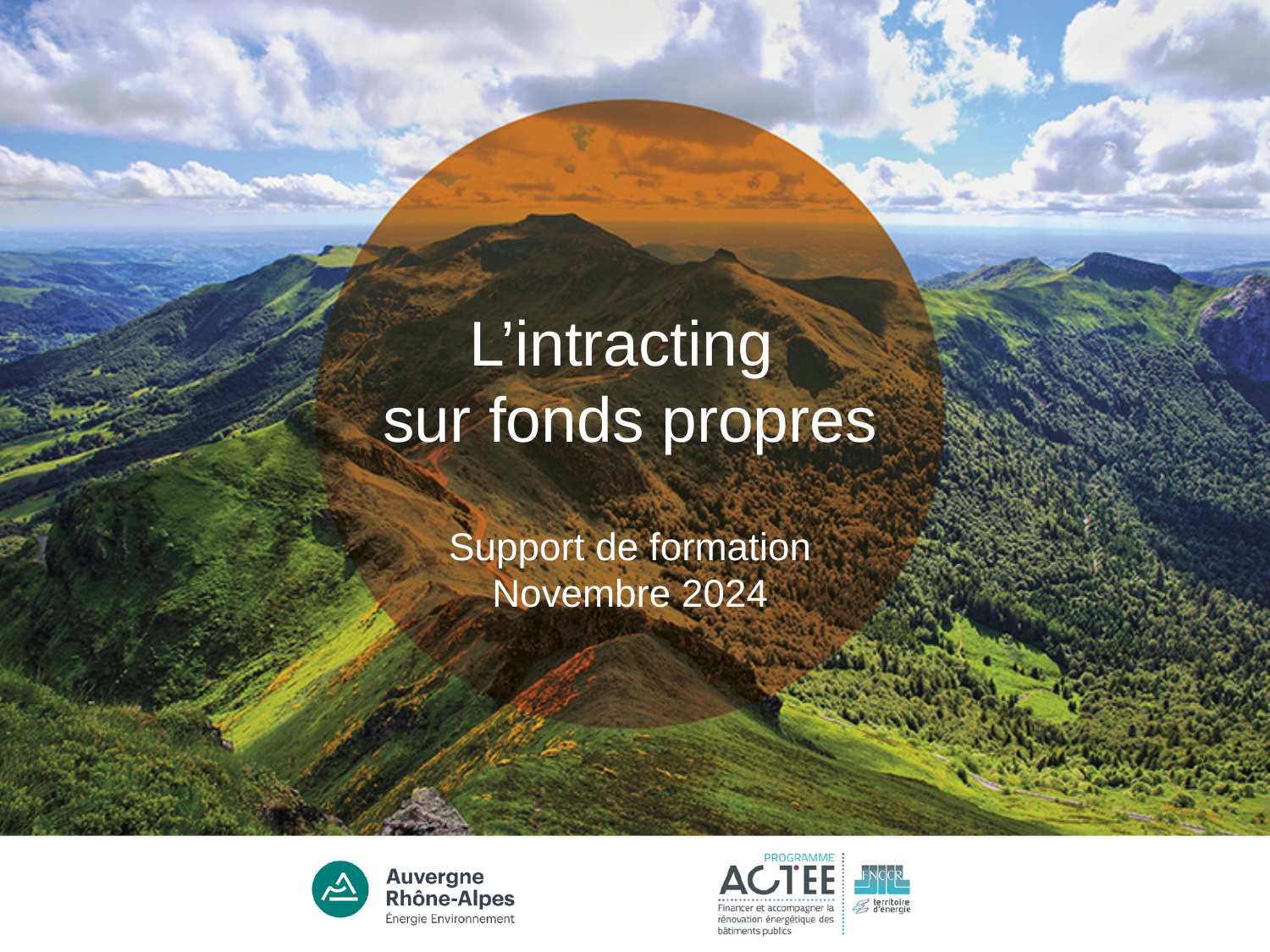

L’intracting
sur fonds propres
Support de formation
Novembre 2024